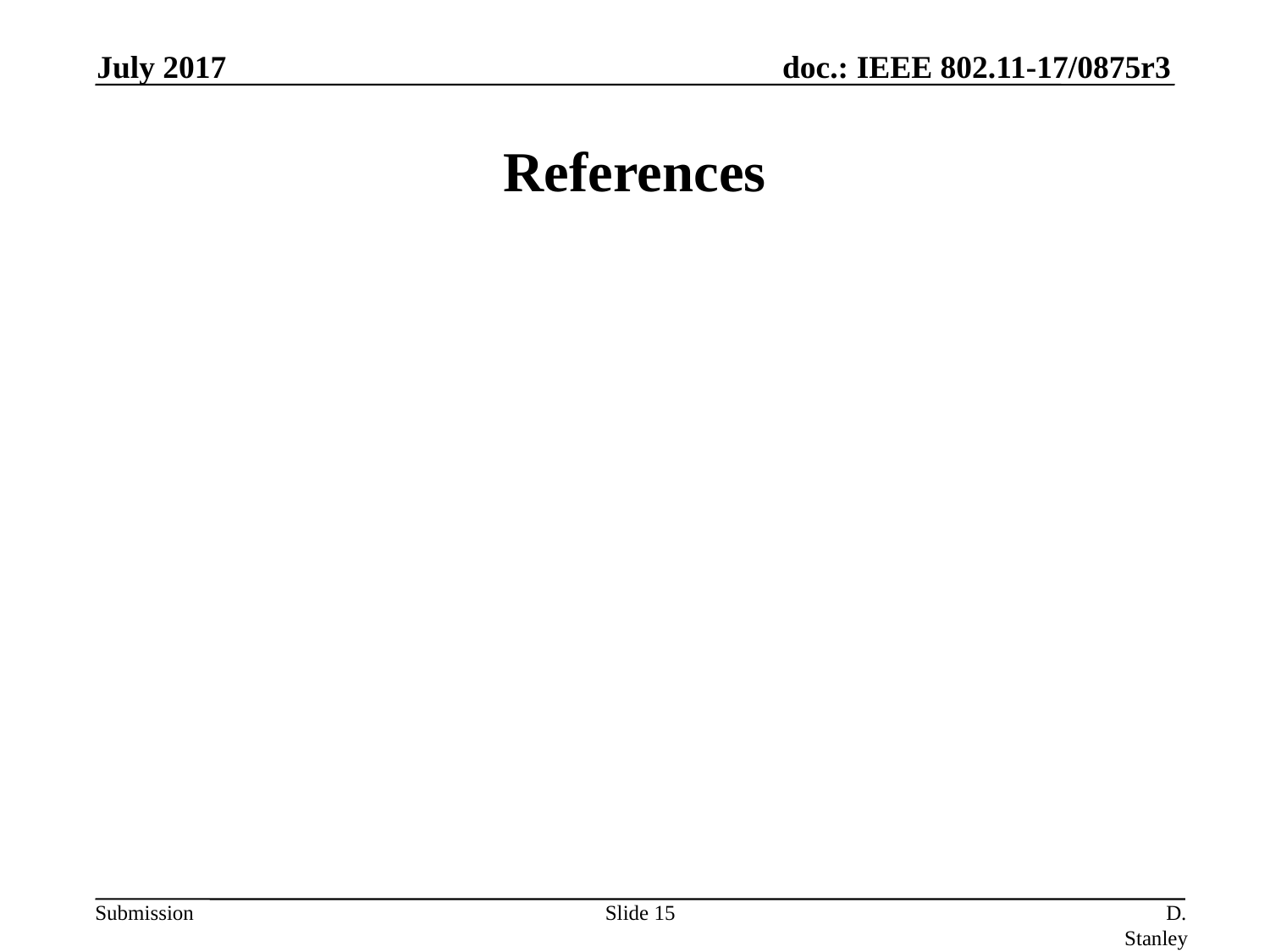

July 2017
# References

Slide 15
D. Stanley, HP Enterprise